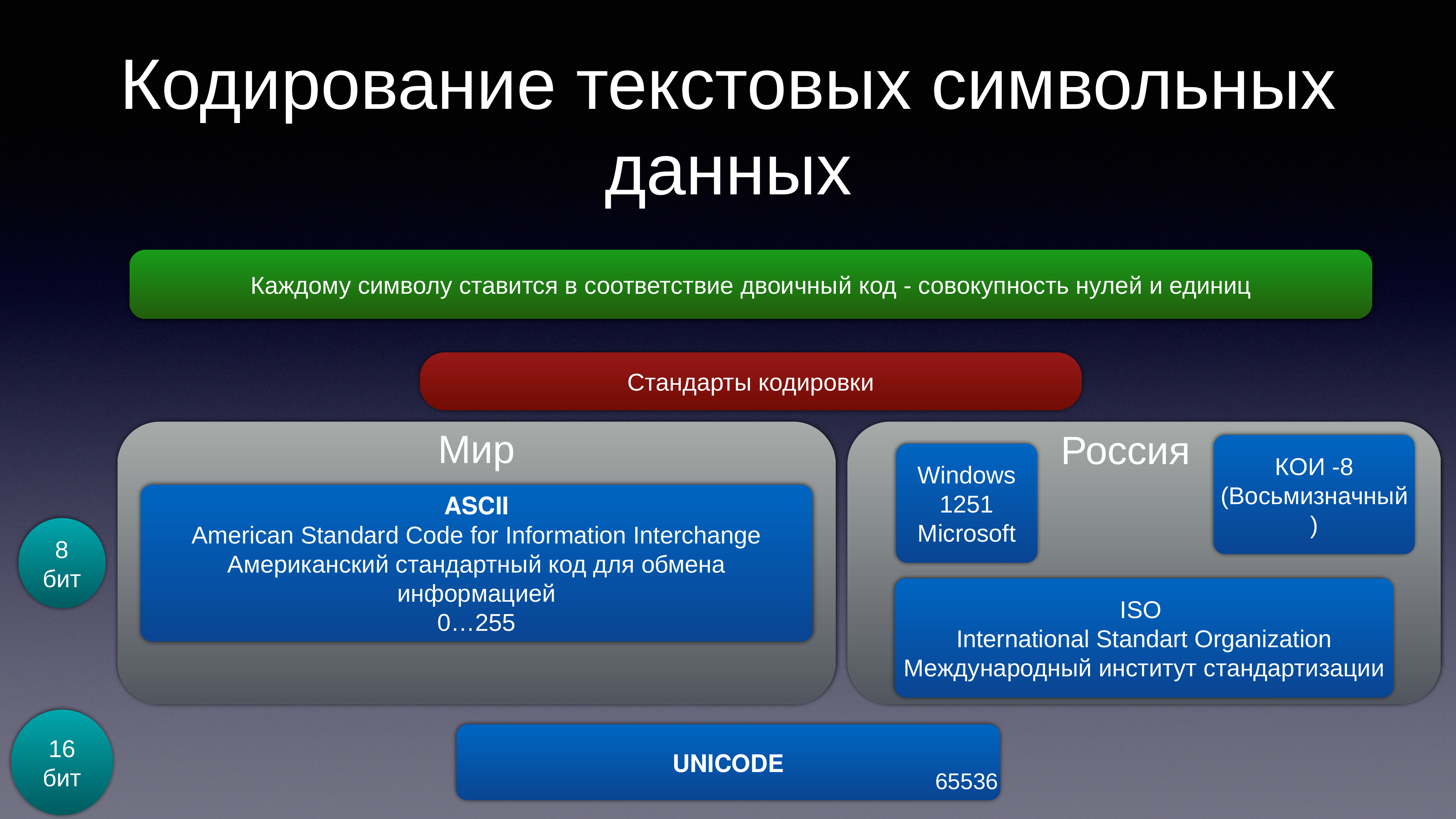

# Кодирование текстовых символьных данных
Каждому символу ставится в соответствие двоичный код - совокупность нулей и единиц
Стандарты кодировки
Мир

Россия
КОИ -8
(Восьмизначный)
Windows 1251
Microsoft
ASCII
American Standard Code for Information Interchange
Американский стандартный код для обмена информацией
0…255
8 бит
ISO
International Standart Organization
Международный институт стандартизации
16 бит
UNICODE
65536